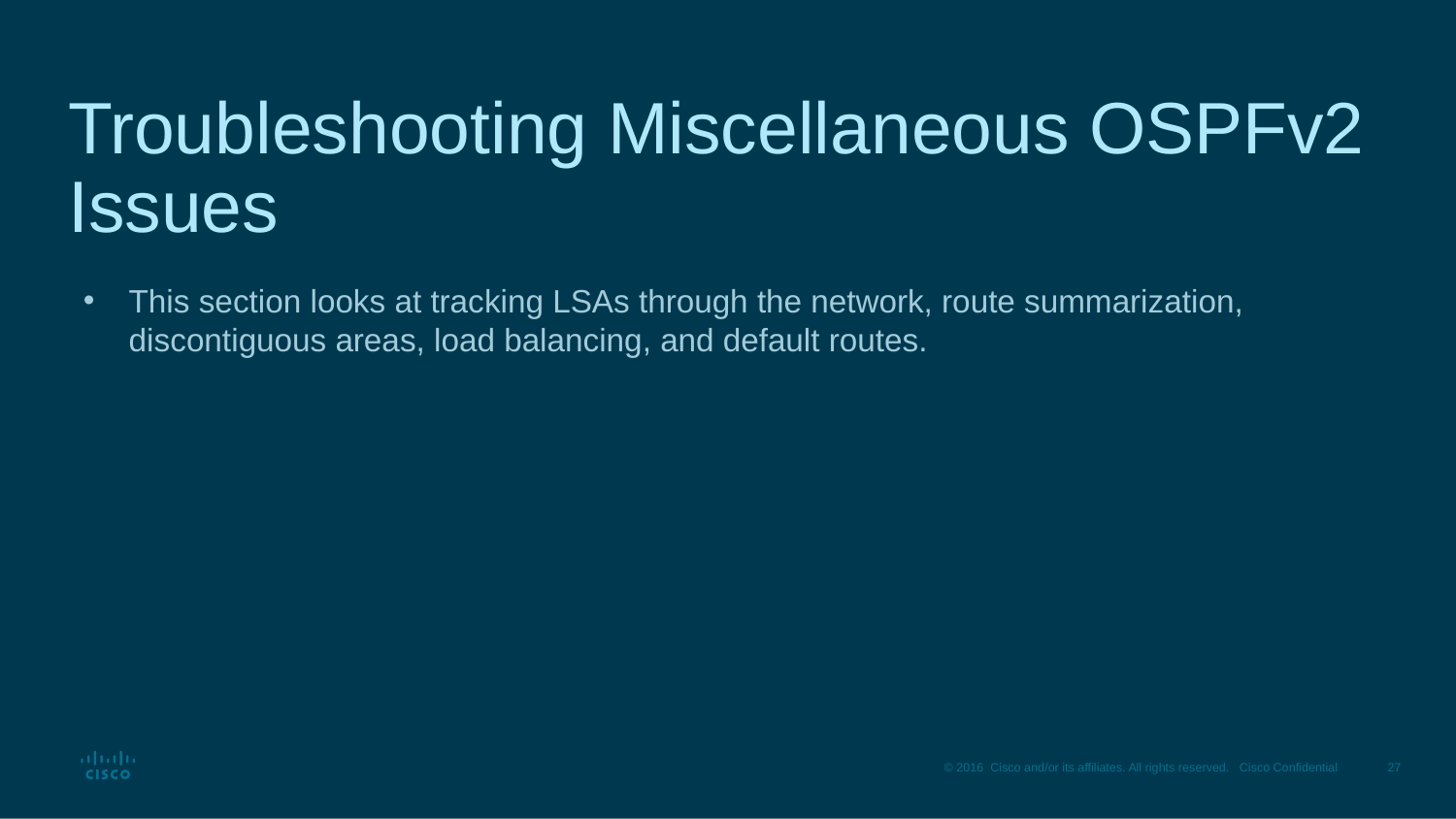

# Troubleshooting Miscellaneous OSPFv2 Issues
This section looks at tracking LSAs through the network, route summarization, discontiguous areas, load balancing, and default routes.